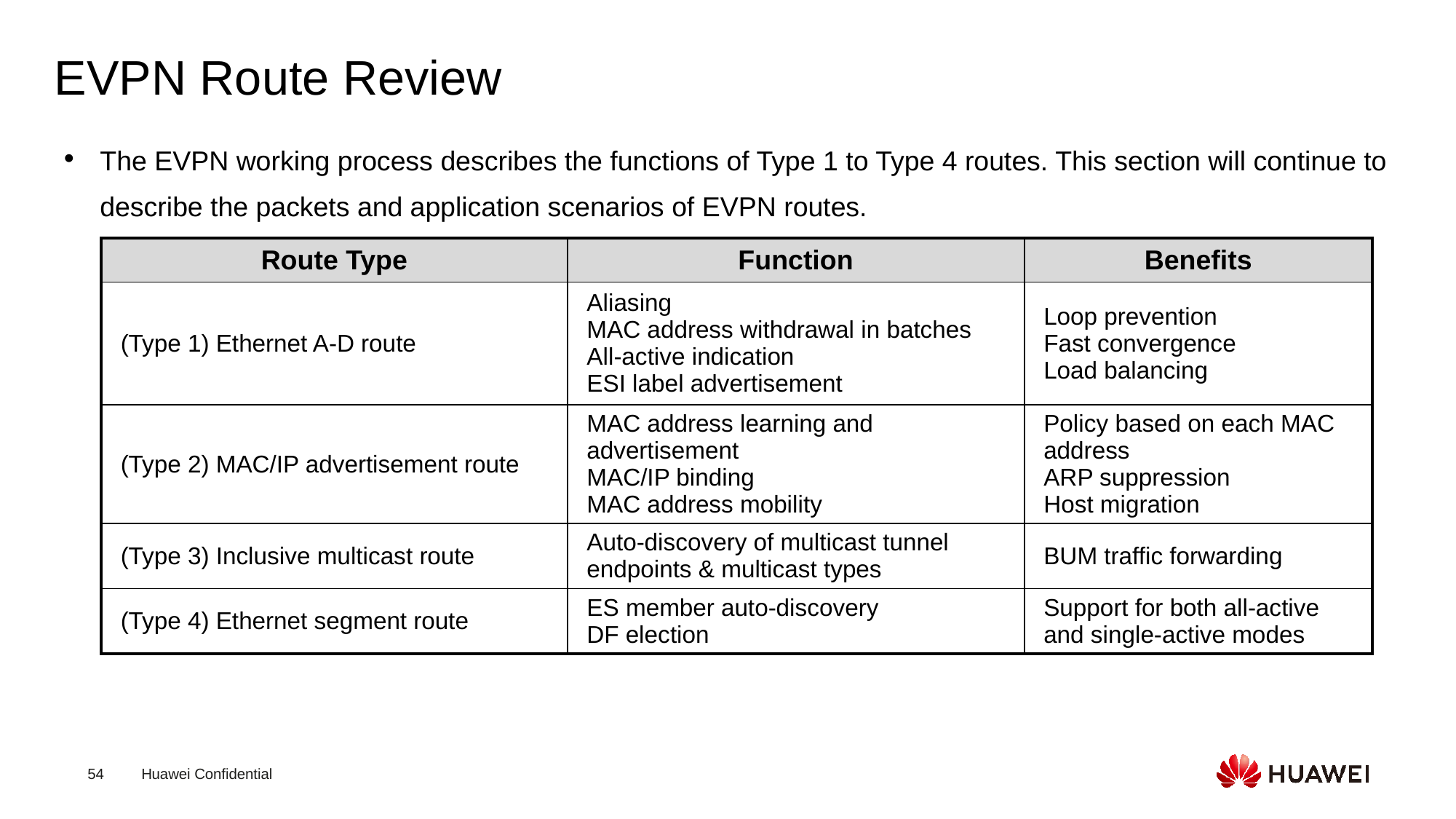

# EVPN Route Review
The EVPN working process describes the functions of Type 1 to Type 4 routes. This section will continue to describe the packets and application scenarios of EVPN routes.

| Route Type | Function | Benefits |
| --- | --- | --- |
| (Type 1) Ethernet A-D route | Aliasing MAC address withdrawal in batches All-active indication ESI label advertisement | Loop prevention Fast convergence Load balancing |
| (Type 2) MAC/IP advertisement route | MAC address learning and advertisement MAC/IP binding MAC address mobility | Policy based on each MAC address ARP suppression Host migration |
| (Type 3) Inclusive multicast route | Auto-discovery of multicast tunnel endpoints & multicast types | BUM traffic forwarding |
| (Type 4) Ethernet segment route | ES member auto-discovery DF election | Support for both all-active and single-active modes |